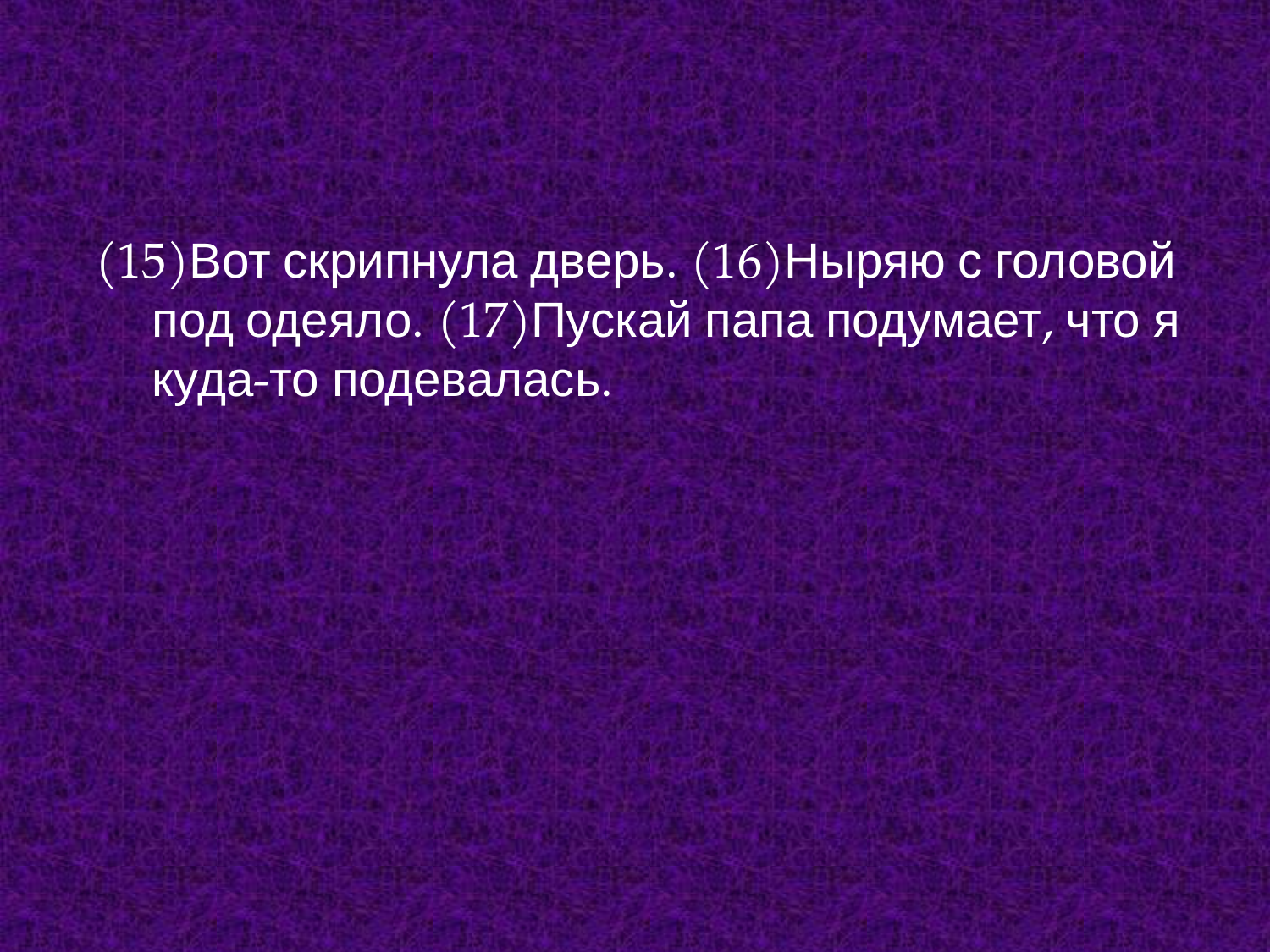

(15)Вот скрипнула дверь. (16)Ныряю с головой под одеяло. (17)Пускай папа подумает, что я куда-то подевалась.